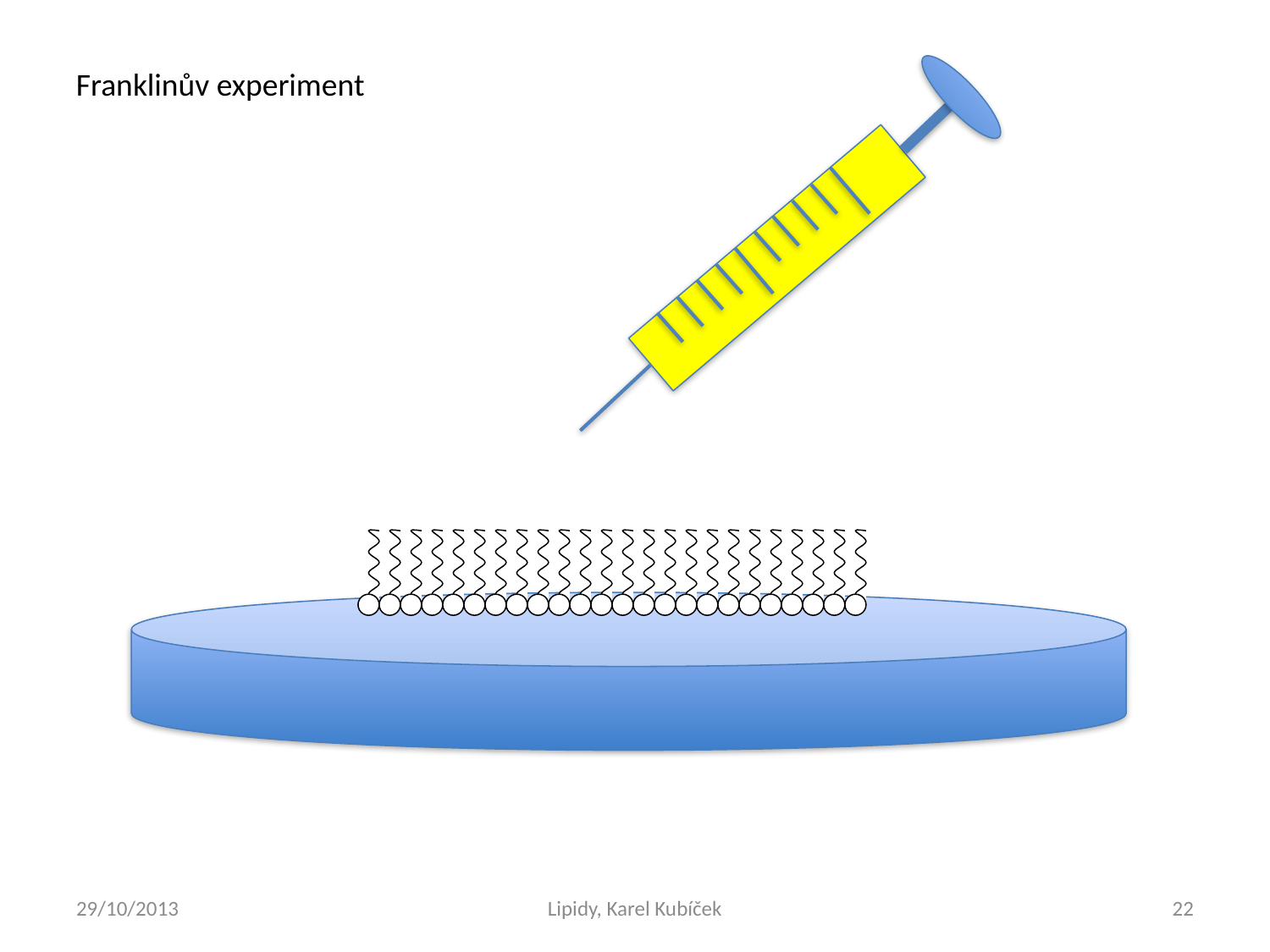

Franklinův experiment

29/10/2013
Lipidy, Karel Kubíček
22